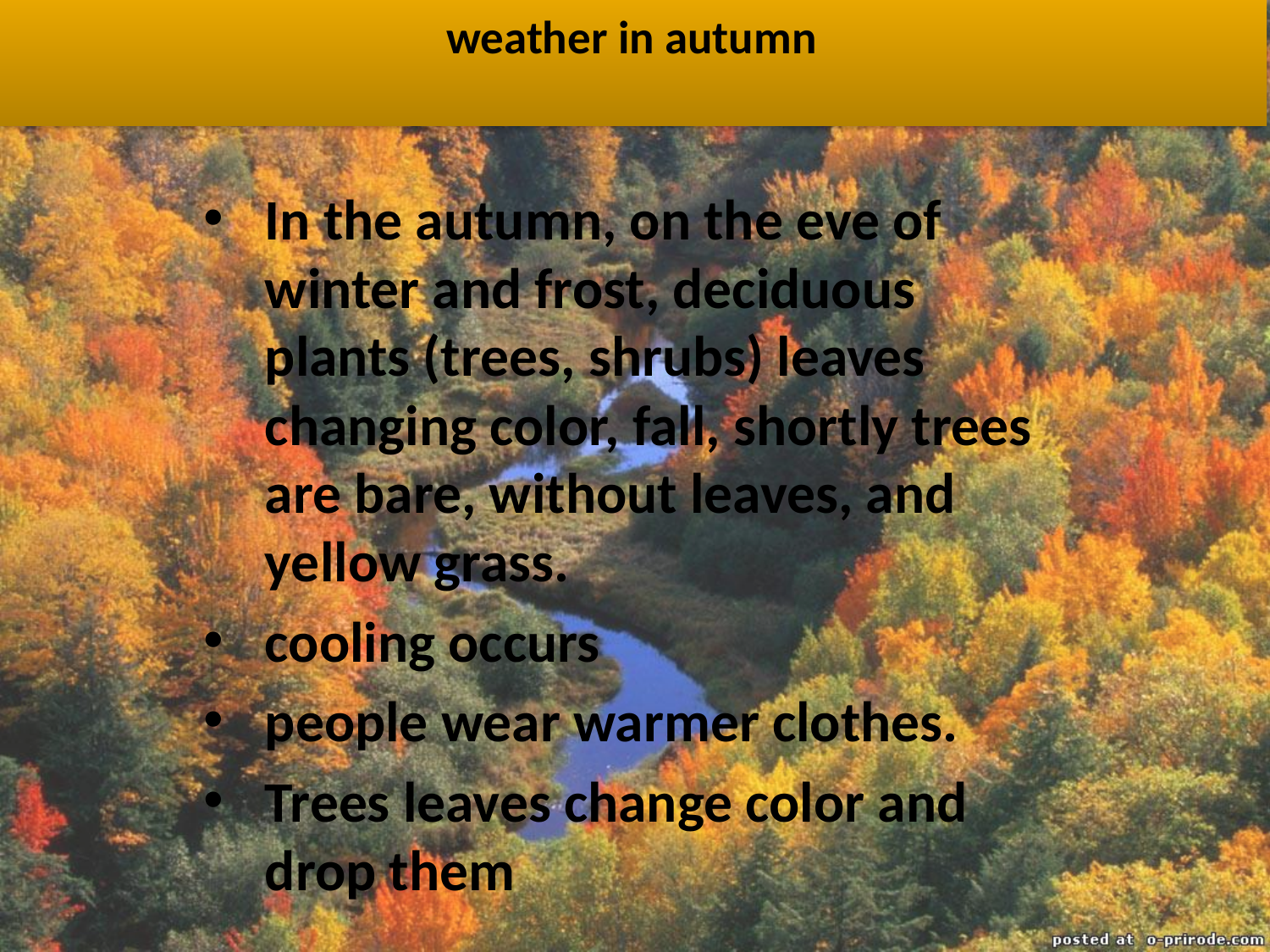

# weather in autumn
In the autumn, on the eve of winter and frost, deciduous plants (trees, shrubs) leaves changing color, fall, shortly trees are bare, without leaves, and yellow grass.
cooling occurs
people wear warmer clothes.
Trees leaves change color and drop them